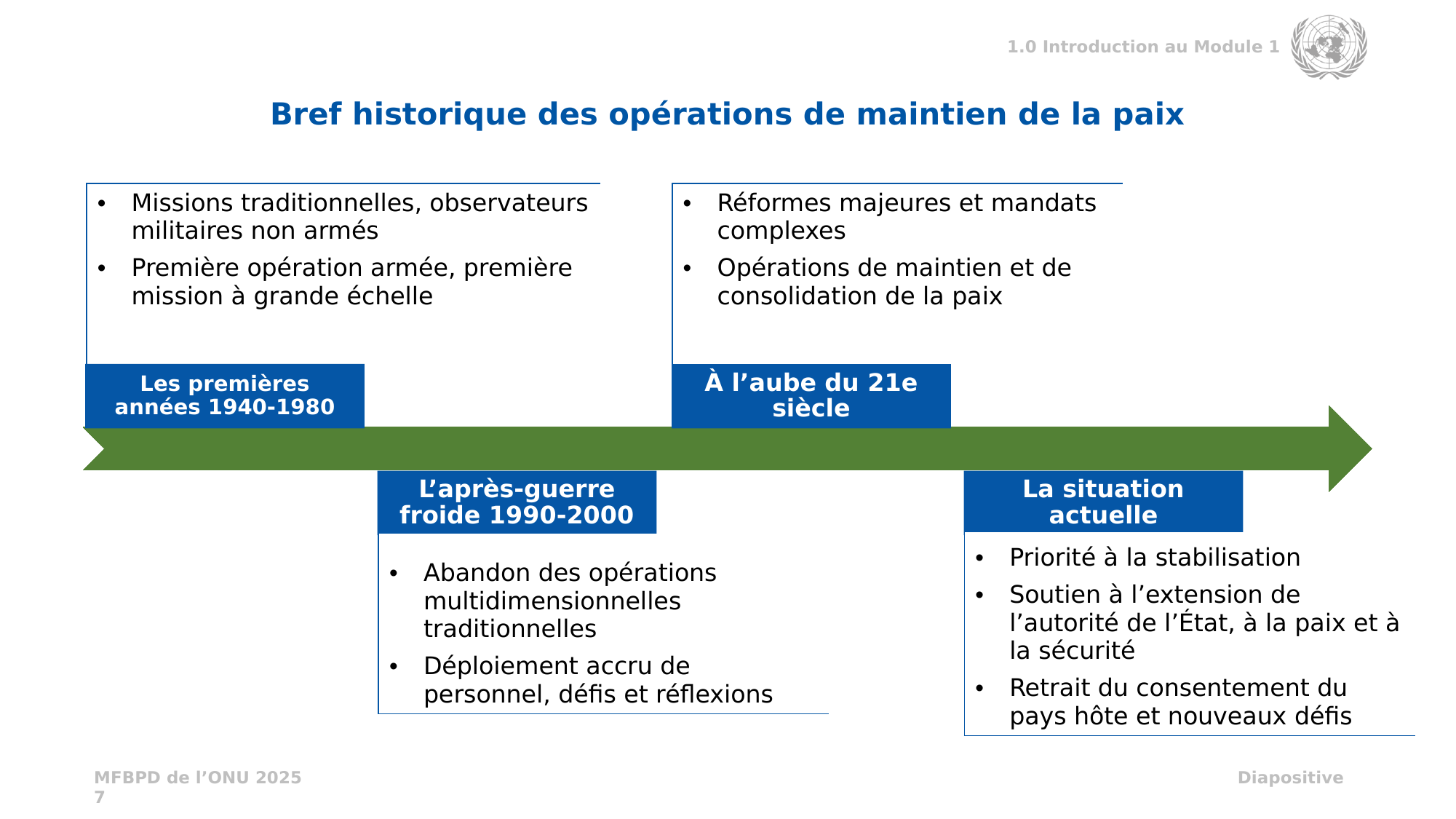

Bref historique des opérations de maintien de la paix
| Réformes majeures et mandats complexes Opérations de maintien et de consolidation de la paix |
| --- |
| Missions traditionnelles, observateurs militaires non armés Première opération armée, première mission à grande échelle |
| --- |

Les premières années 1940-1980
L’après-guerre froide 1990-2000
À l’aube du 21e siècle
La situation actuelle
| Priorité à la stabilisation Soutien à l’extension de l’autorité de l’État, à la paix et à la sécurité Retrait du consentement du pays hôte et nouveaux défis |
| --- |
| Abandon des opérations multidimensionnelles traditionnelles Déploiement accru de personnel, défis et réflexions |
| --- |